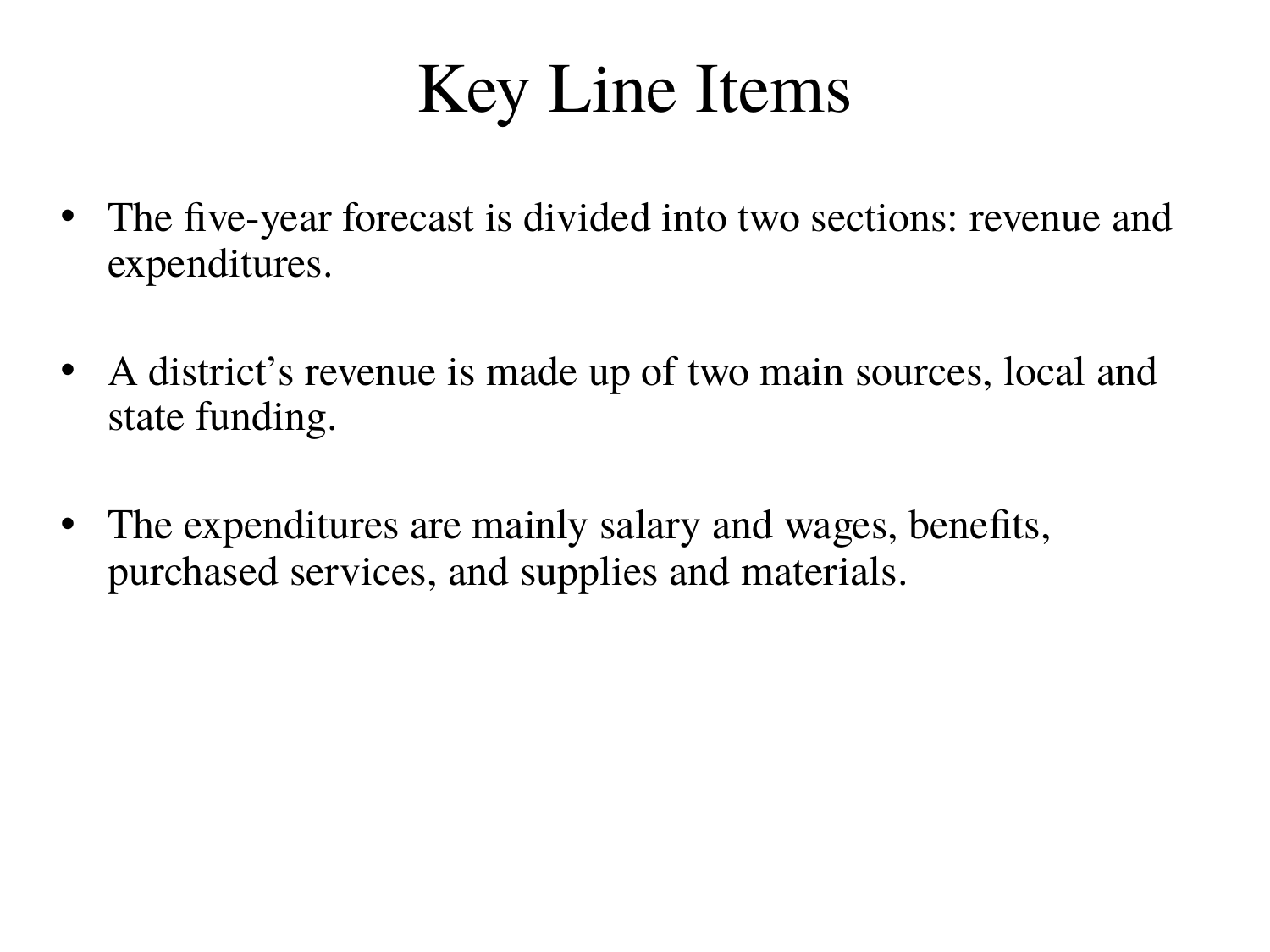

# Key Line Items

The five-year forecast is divided into two sections: revenue and expenditures.

A district’s revenue is made up of two main sources, local and state funding.

The expenditures are mainly salary and wages, benefits, purchased services, and supplies and materials.